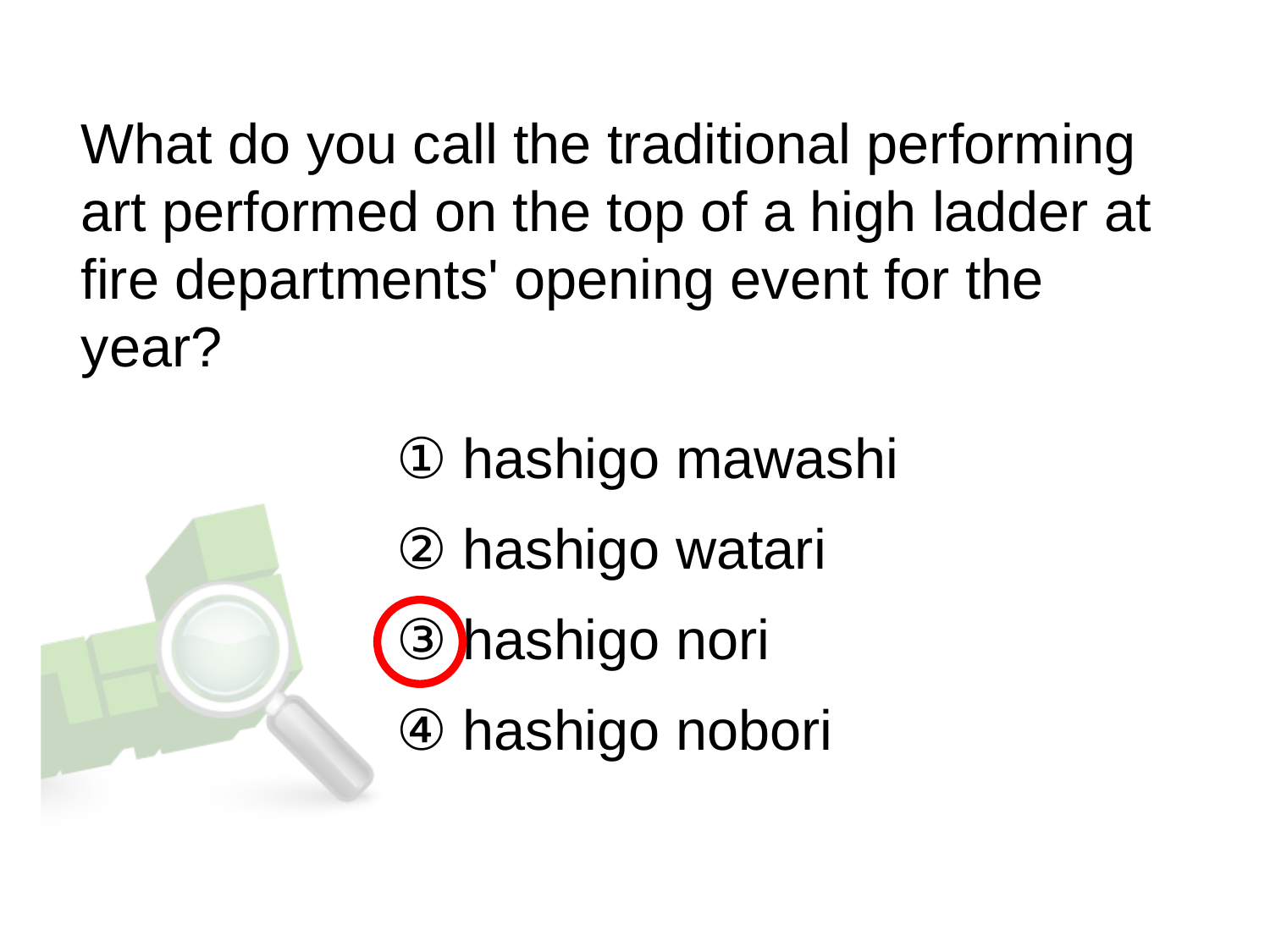

# What do you call the traditional performing art performed on the top of a high ladder at fire departments' opening event for the year?
① hashigo mawashi
② hashigo watari
③ hashigo nori
④ hashigo nobori